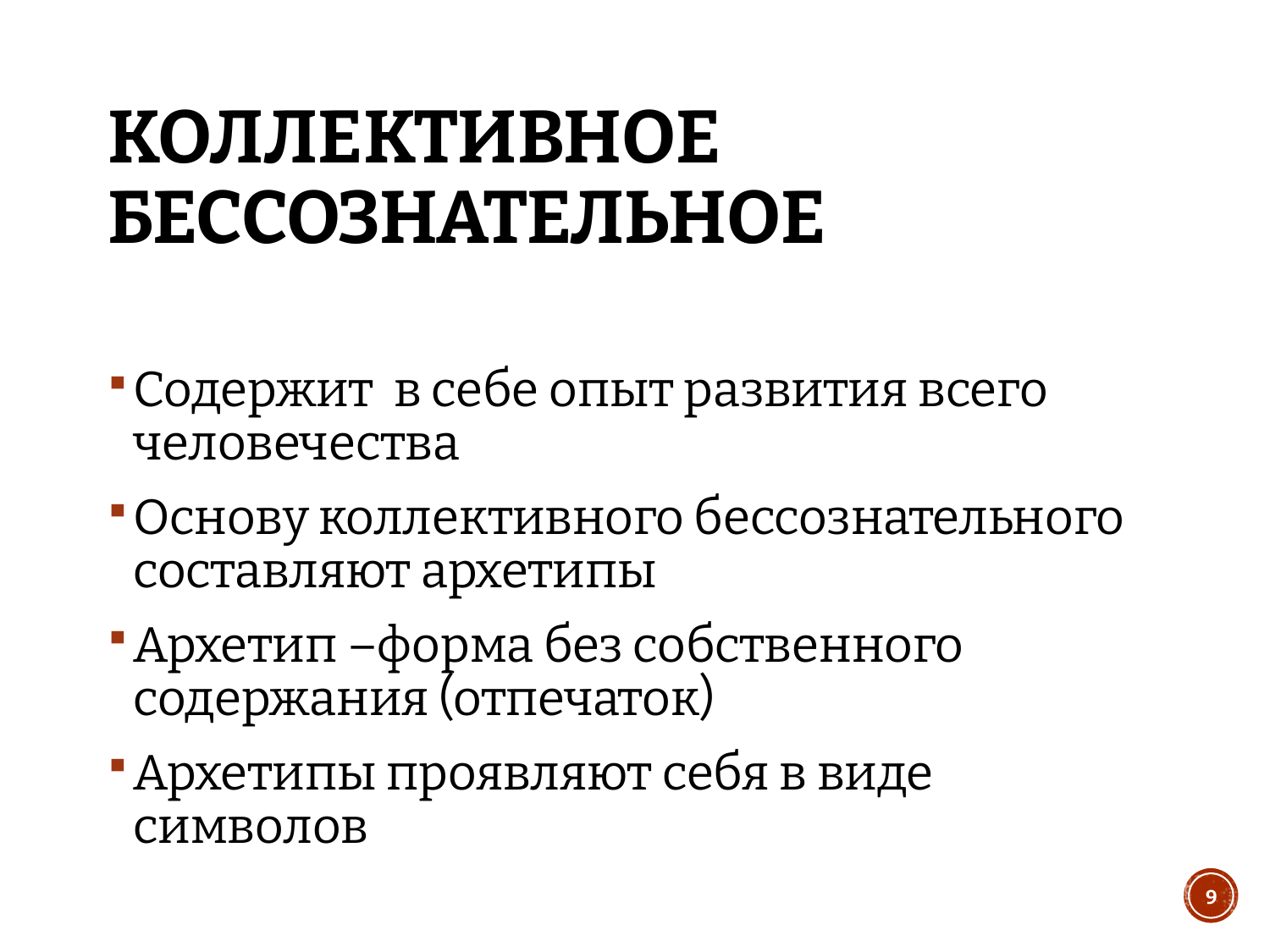

# Коллективное бессознательное

Содержит  в себе опыт развития всего человечества
Основу коллективного бессознательного составляют архетипы
Архетип –форма без собственного содержания (отпечаток)
Архетипы проявляют себя в виде символов

9